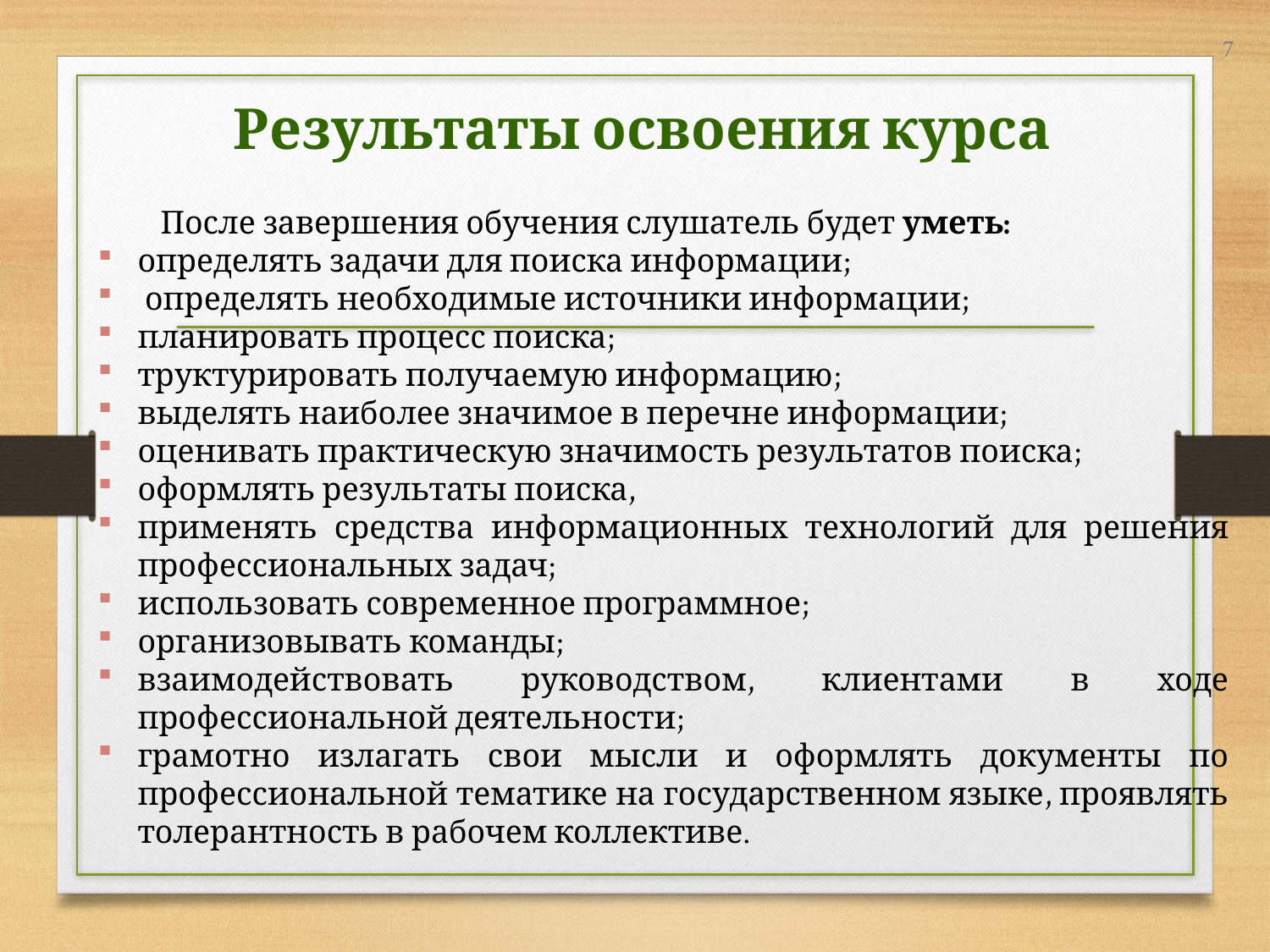

7
Результаты освоения курса
	После завершения обучения слушатель будет уметь:
определять задачи для поиска информации;
 определять необходимые источники информации;
планировать процесс поиска;
труктурировать получаемую информацию;
выделять наиболее значимое в перечне информации;
оценивать практическую значимость результатов поиска;
оформлять результаты поиска,
применять средства информационных технологий для решения профессиональных задач;
использовать современное программное;
организовывать команды;
взаимодействовать руководством, клиентами в ходе профессиональной деятельности;
грамотно излагать свои мысли и оформлять документы по профессиональной тематике на государственном языке, проявлять толерантность в рабочем коллективе.